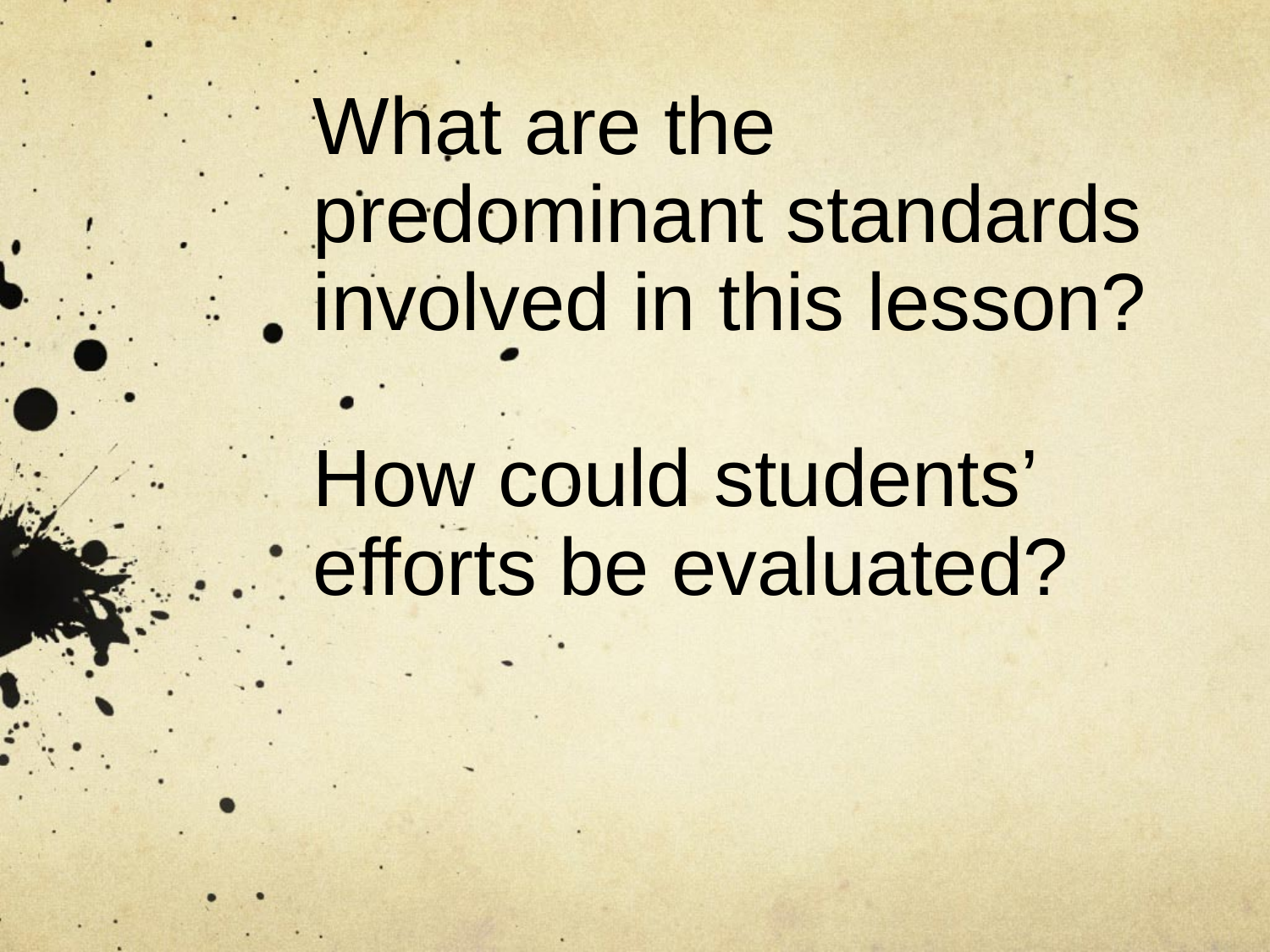

# What are the predominant standards involved in this lesson? How could students’ efforts be evaluated?